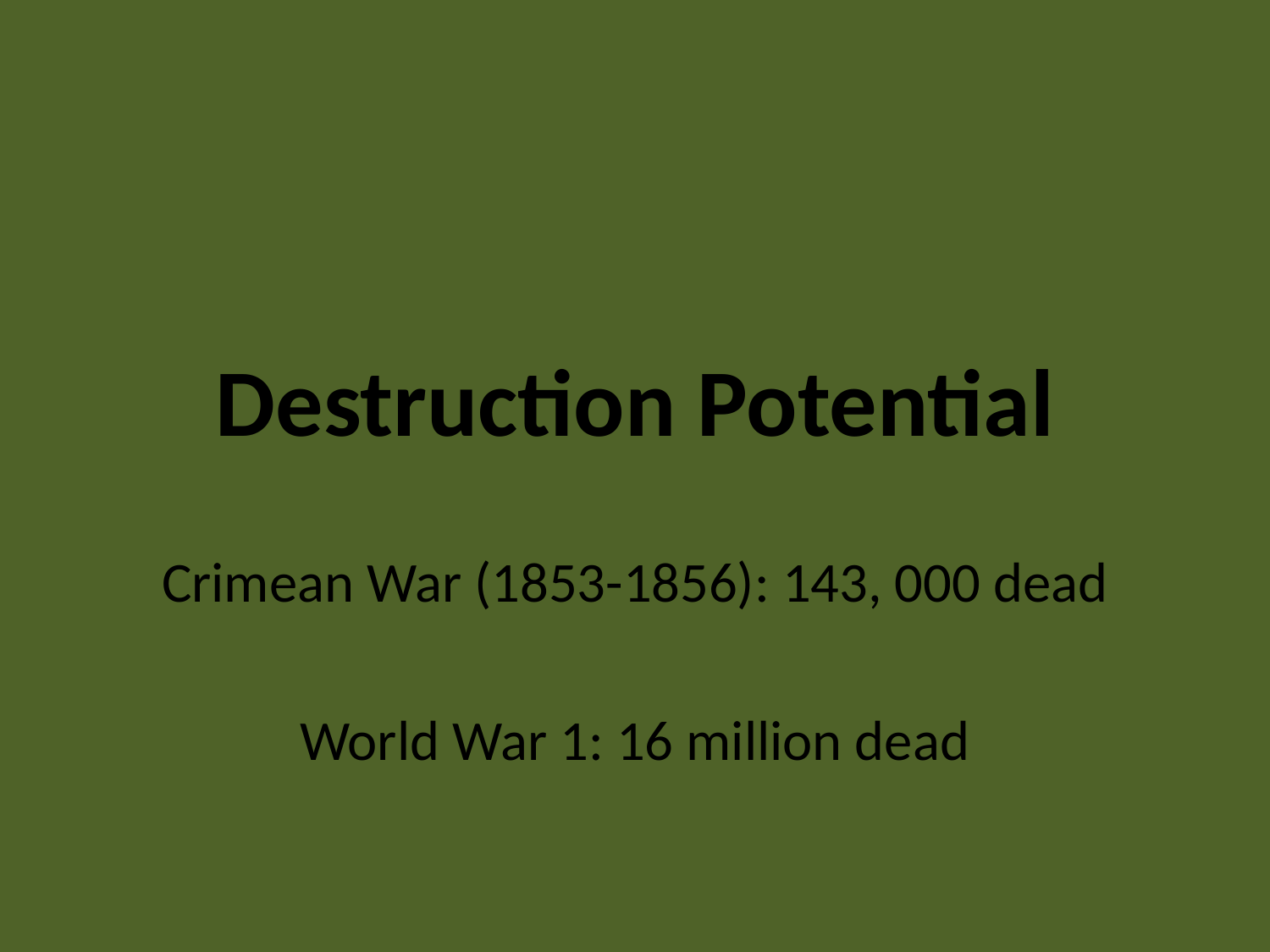

# Destruction Potential
Crimean War (1853-1856): 143, 000 dead

World War 1: 16 million dead